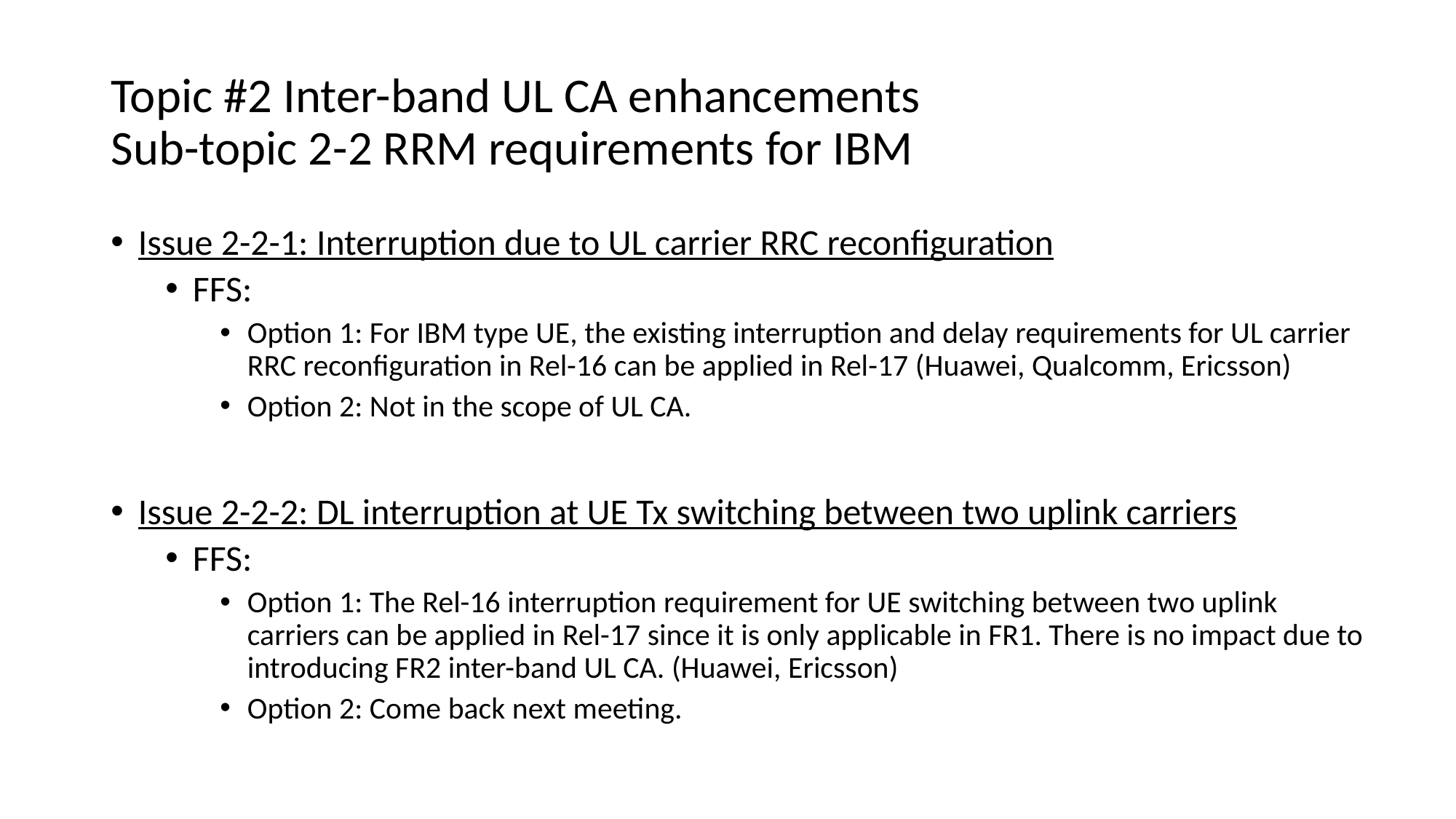

# Topic #2 Inter-band UL CA enhancements Sub-topic 2-2 RRM requirements for IBM
Issue 2-2-1: Interruption due to UL carrier RRC reconfiguration
FFS:
Option 1: For IBM type UE, the existing interruption and delay requirements for UL carrier RRC reconfiguration in Rel-16 can be applied in Rel-17 (Huawei, Qualcomm, Ericsson)
Option 2: Not in the scope of UL CA.

Issue 2-2-2: DL interruption at UE Tx switching between two uplink carriers
FFS:
Option 1: The Rel-16 interruption requirement for UE switching between two uplink carriers can be applied in Rel-17 since it is only applicable in FR1. There is no impact due to introducing FR2 inter-band UL CA. (Huawei, Ericsson)
Option 2: Come back next meeting.